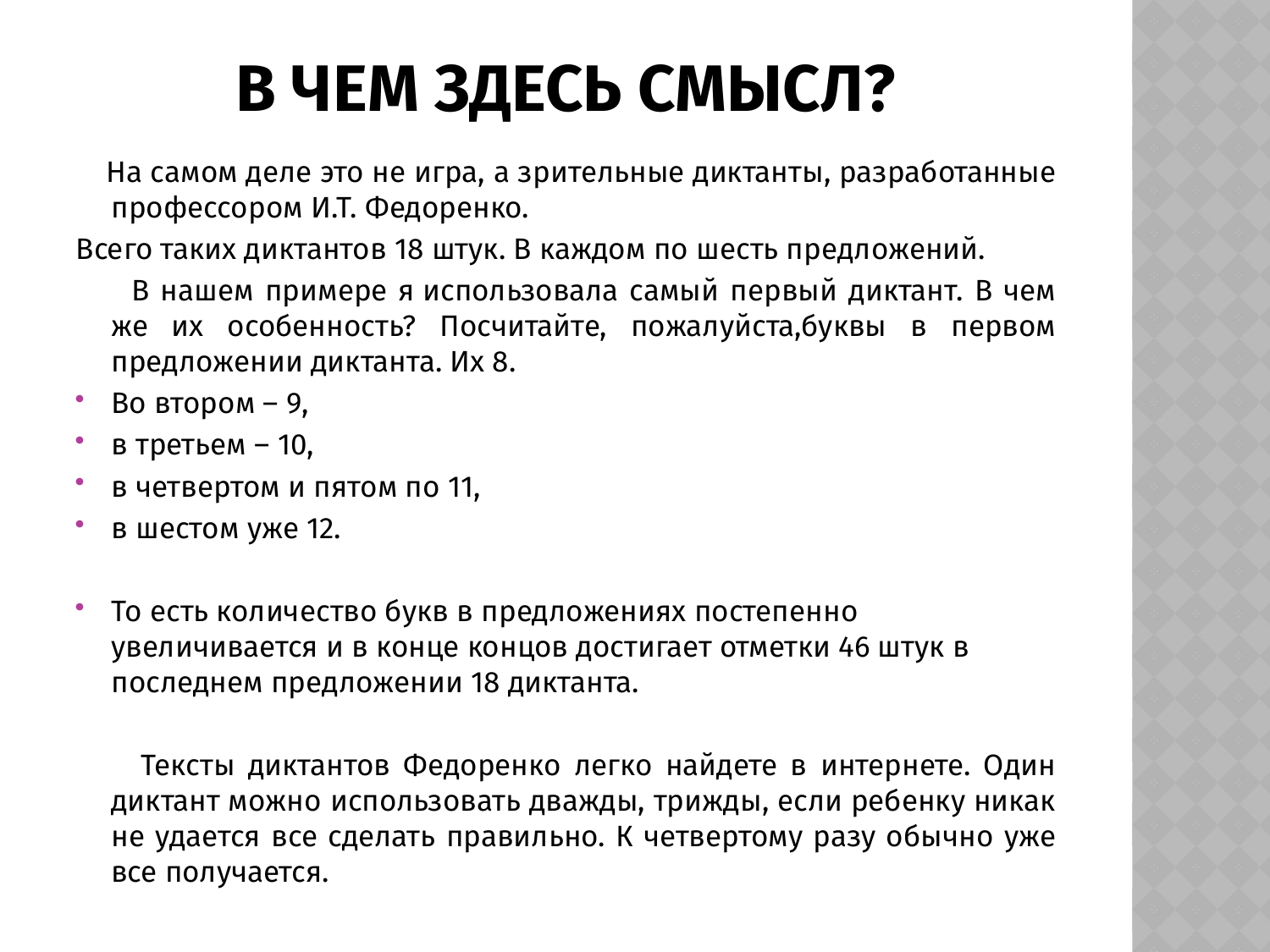

# В чем здесь смысл?
    На самом деле это не игра, а зрительные диктанты, разработанные профессором И.Т. Федоренко.
Всего таких диктантов 18 штук. В каждом по шесть предложений.
     В нашем примере я использовала самый первый диктант. В чем же их особенность? Посчитайте, пожалуйста,буквы в первом предложении диктанта. Их 8.
Во втором – 9,
в третьем – 10,
в четвертом и пятом по 11,
в шестом уже 12.

То есть количество букв в предложениях постепенно увеличивается и в конце концов достигает отметки 46 штук в последнем предложении 18 диктанта.

     Тексты диктантов Федоренко легко найдете в интернете. Один диктант можно использовать дважды, трижды, если ребенку никак не удается все сделать правильно. К четвертому разу обычно уже все получается.